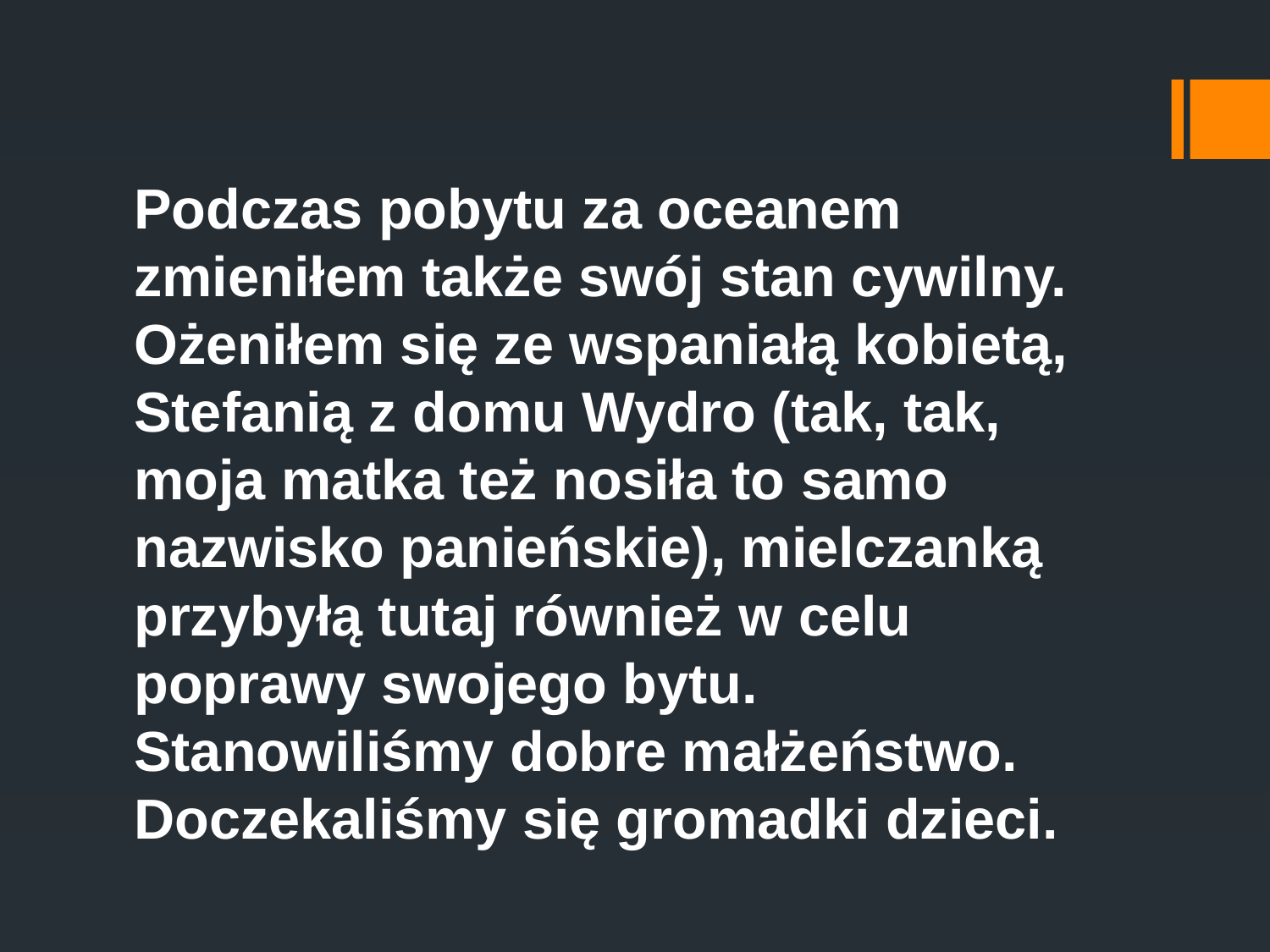

Podczas pobytu za oceanem zmieniłem także swój stan cywilny. Ożeniłem się ze wspaniałą kobietą, Stefanią z domu Wydro (tak, tak, moja matka też nosiła to samo nazwisko panieńskie), mielczanką przybyłą tutaj również w celu poprawy swojego bytu. Stanowiliśmy dobre małżeństwo. Doczekaliśmy się gromadki dzieci.